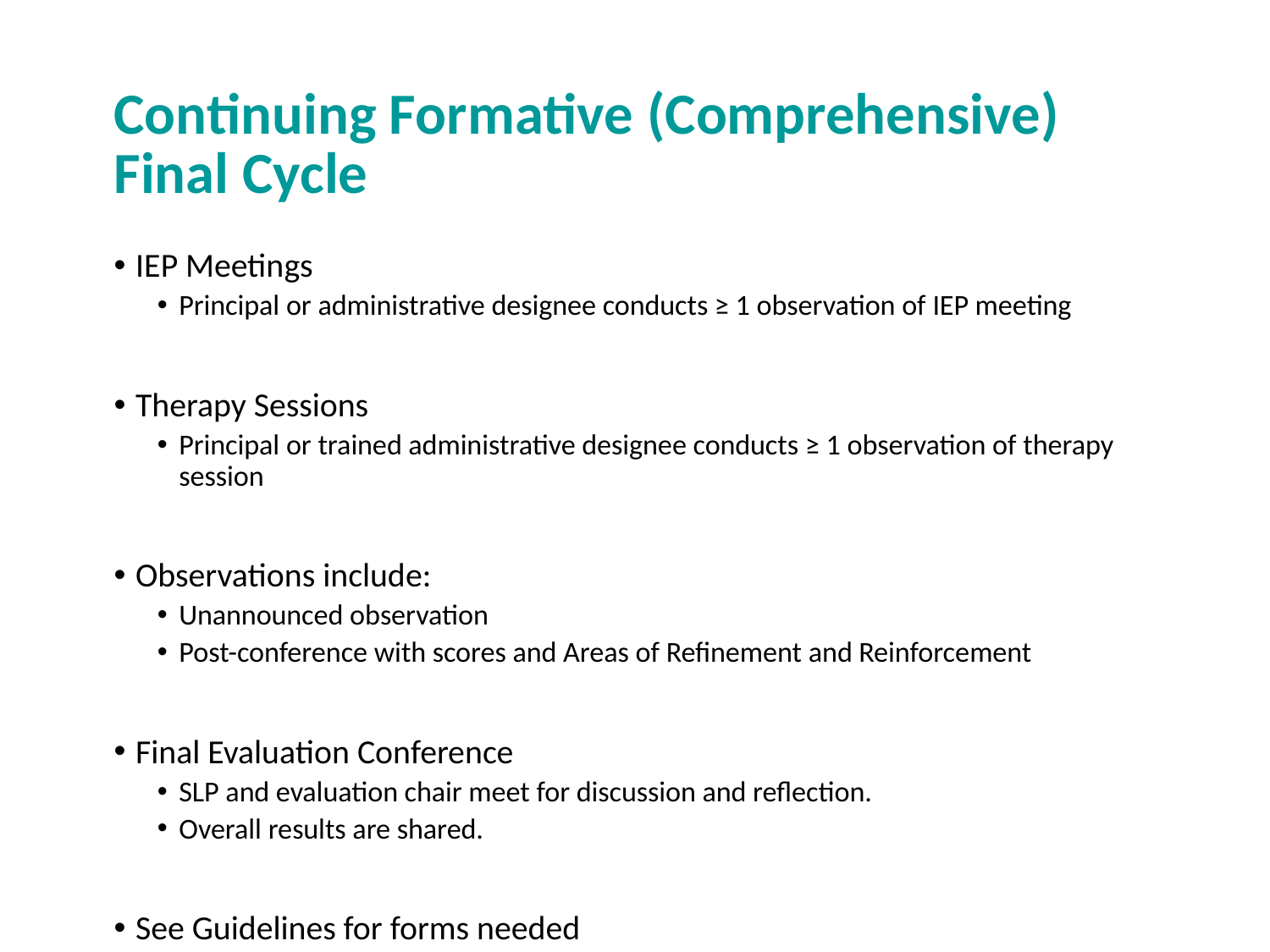

# Continuing Formative (Comprehensive) Final Cycle
IEP Meetings
Principal or administrative designee conducts ≥ 1 observation of IEP meeting

Therapy Sessions
Principal or trained administrative designee conducts ≥ 1 observation of therapy session

Observations include:
Unannounced observation
Post-conference with scores and Areas of Refinement and Reinforcement

Final Evaluation Conference
SLP and evaluation chair meet for discussion and reflection.
Overall results are shared.

See Guidelines for forms needed